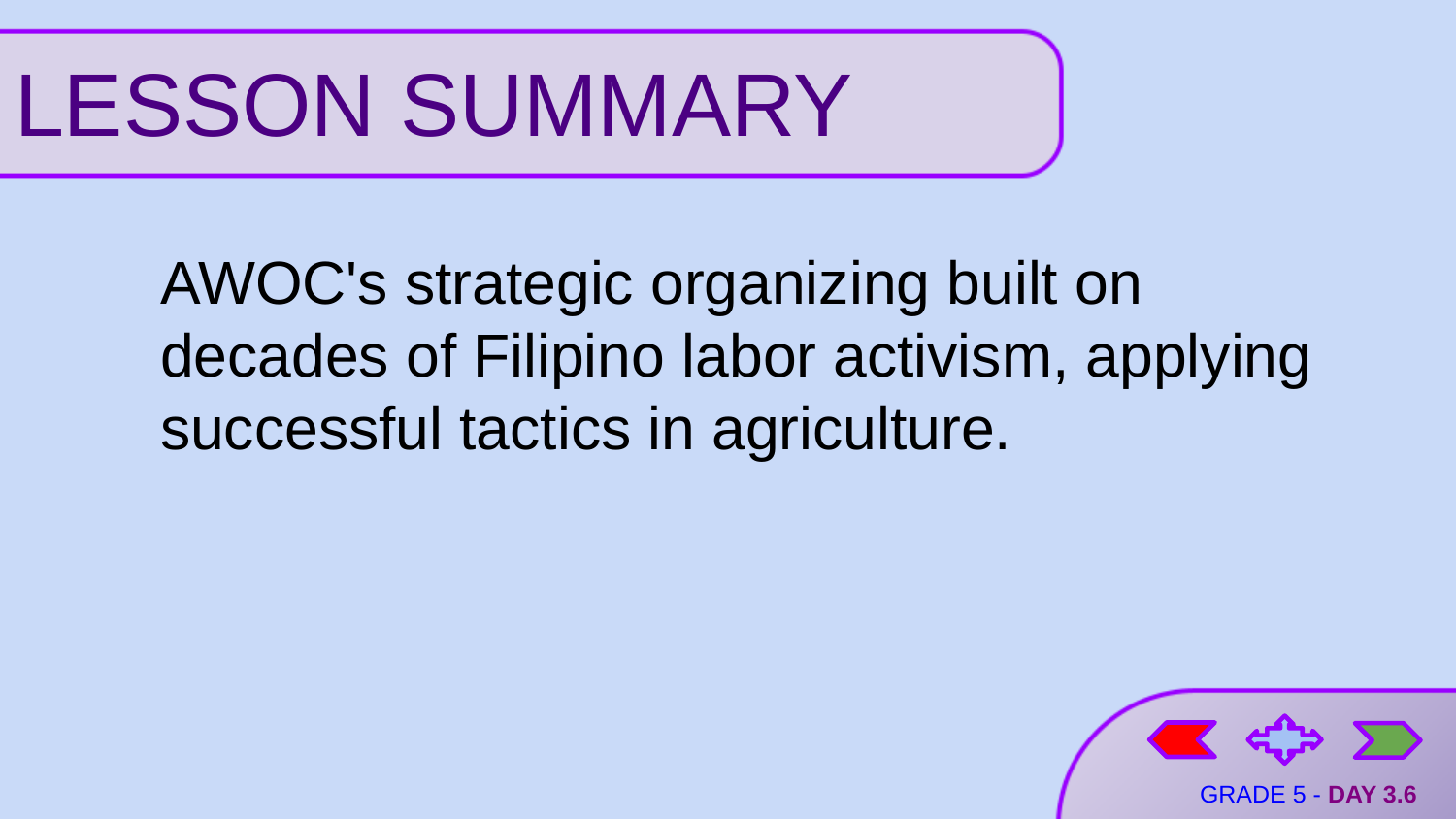

# LESSON SUMMARY

AWOC's strategic organizing built on decades of Filipino labor activism, applying successful tactics in agriculture.

GRADE 5 - DAY 3.6